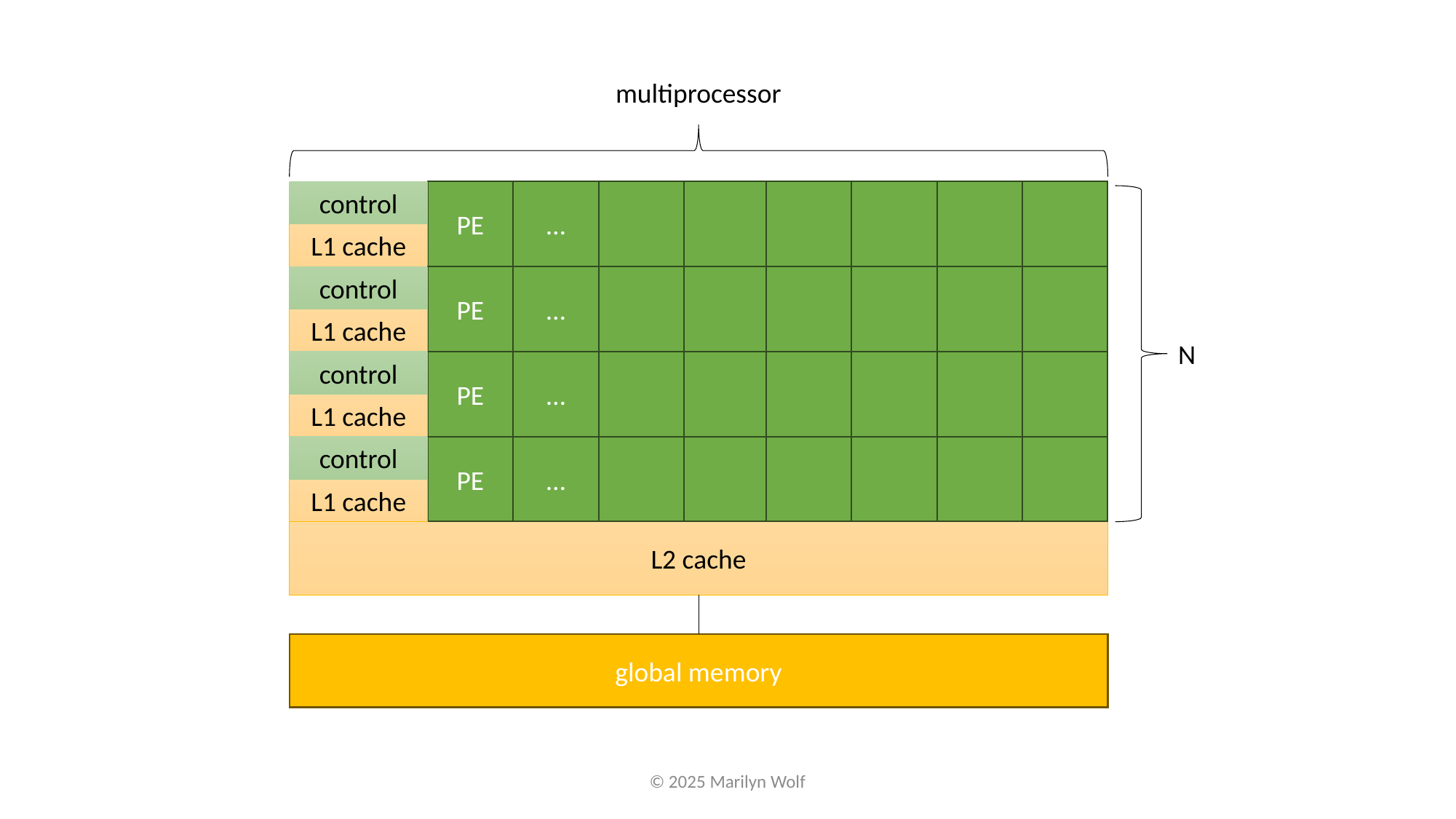

multiprocessor
control
PE
…

L1 cache
control
PE
…

L1 cache
N
control
PE
…

L1 cache
control
PE
…

L1 cache
L2 cache
global memory
© 2025 Marilyn Wolf